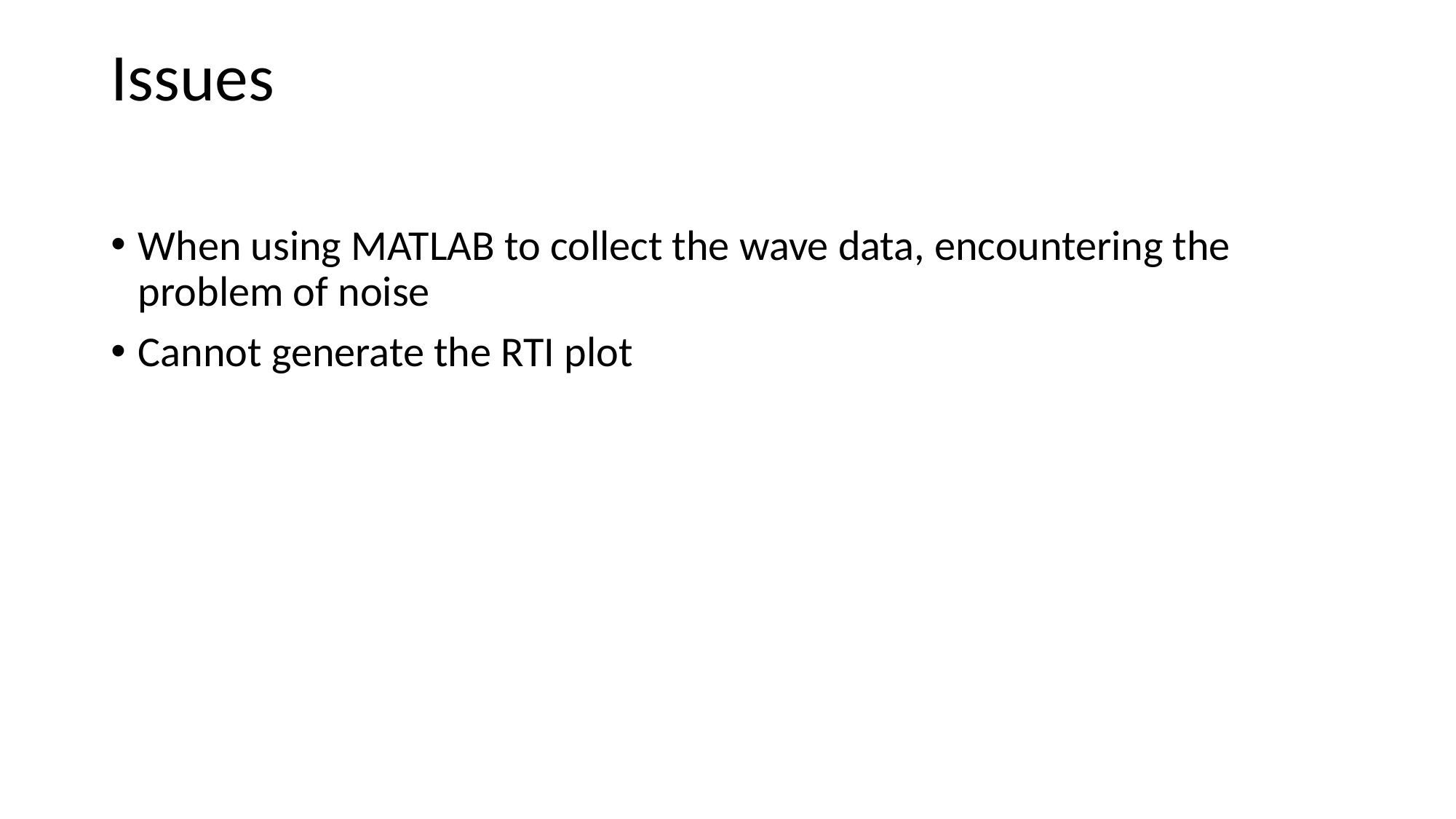

# Issues
When using MATLAB to collect the wave data, encountering the problem of noise
Cannot generate the RTI plot